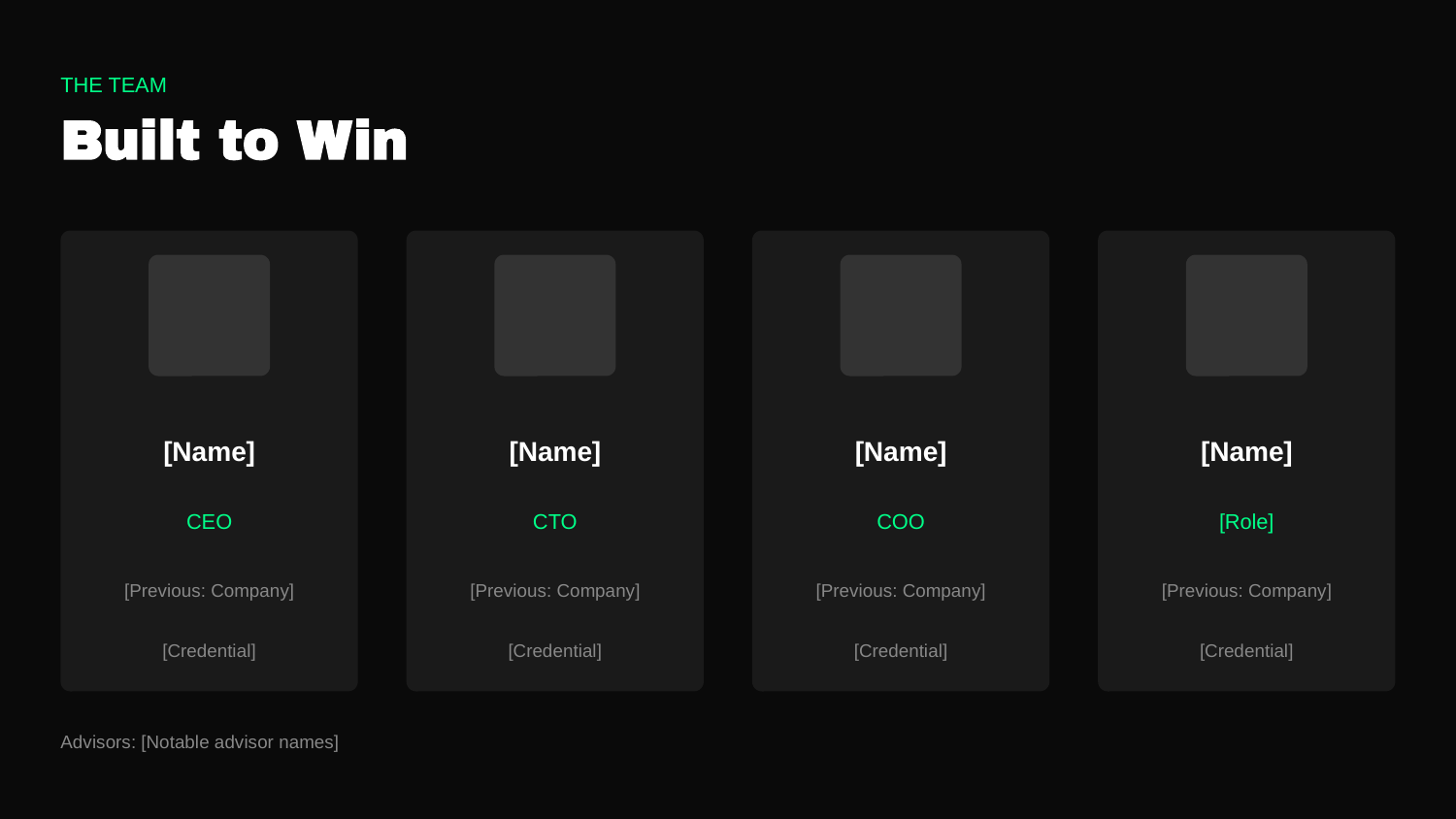

THE TEAM
Built to Win

[Name]
[Name]
[Name]
[Name]
CEO
CTO
COO
[Role]
[Previous: Company]
[Previous: Company]
[Previous: Company]
[Previous: Company]
[Credential]
[Credential]
[Credential]
[Credential]
Advisors: [Notable advisor names]